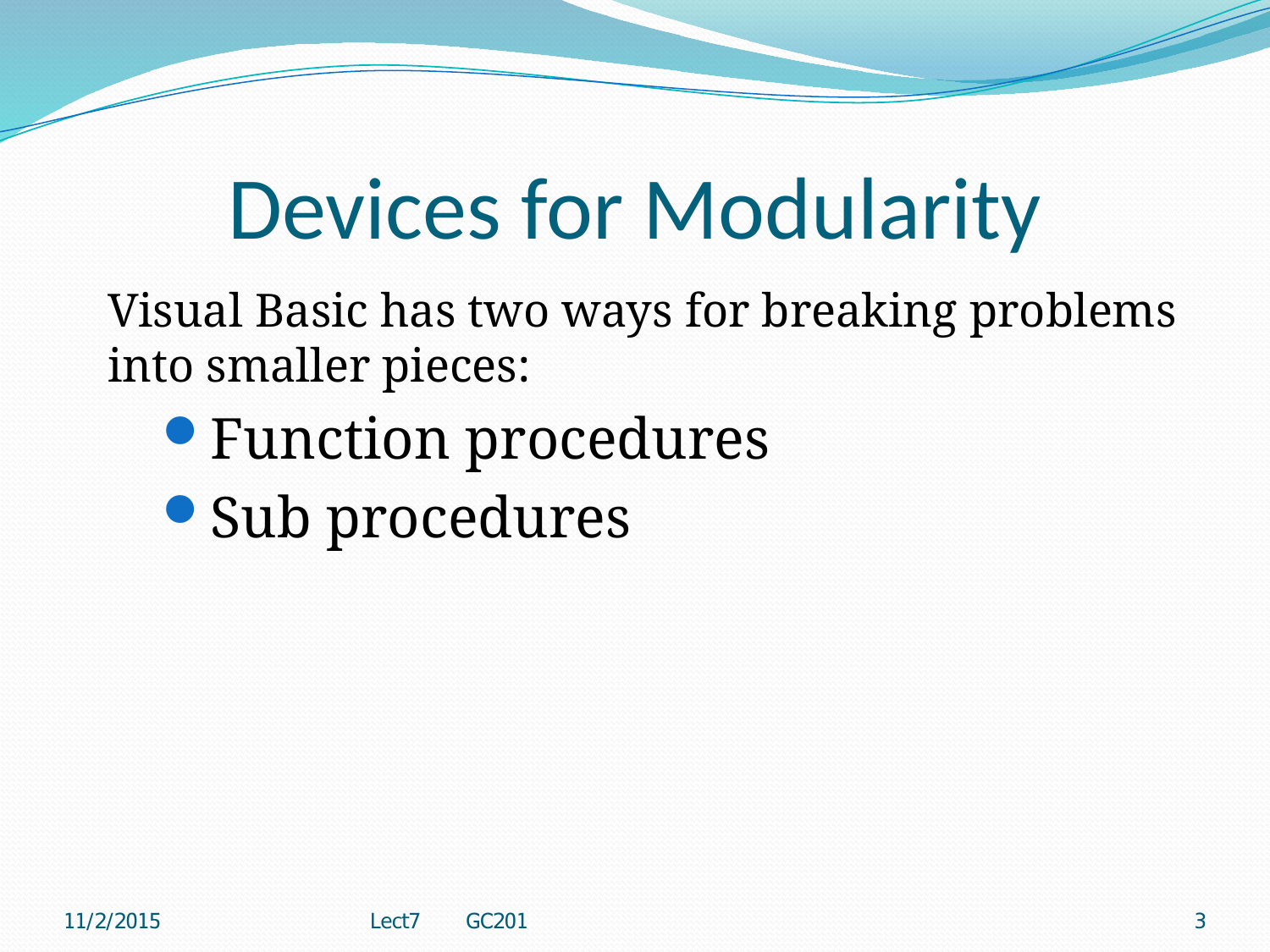

# Devices for Modularity
Visual Basic has two ways for breaking problems into smaller pieces:
Function procedures
Sub procedures
11/2/2015
Lect7       GC201
3